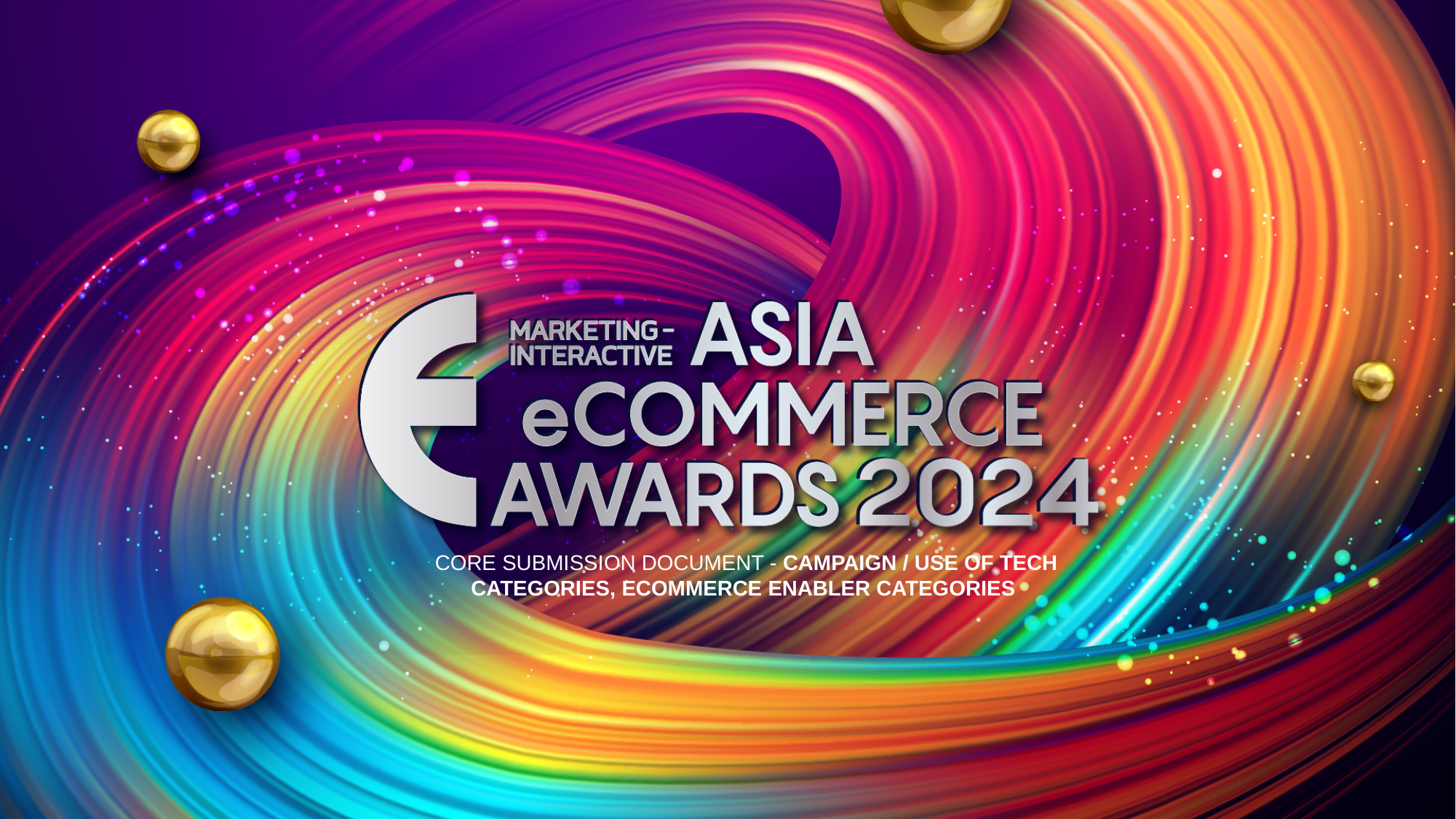

CORE SUBMISSION DOCUMENT - CAMPAIGN / USE OF TECH CATEGORIES, ECOMMERCE ENABLER CATEGORIES